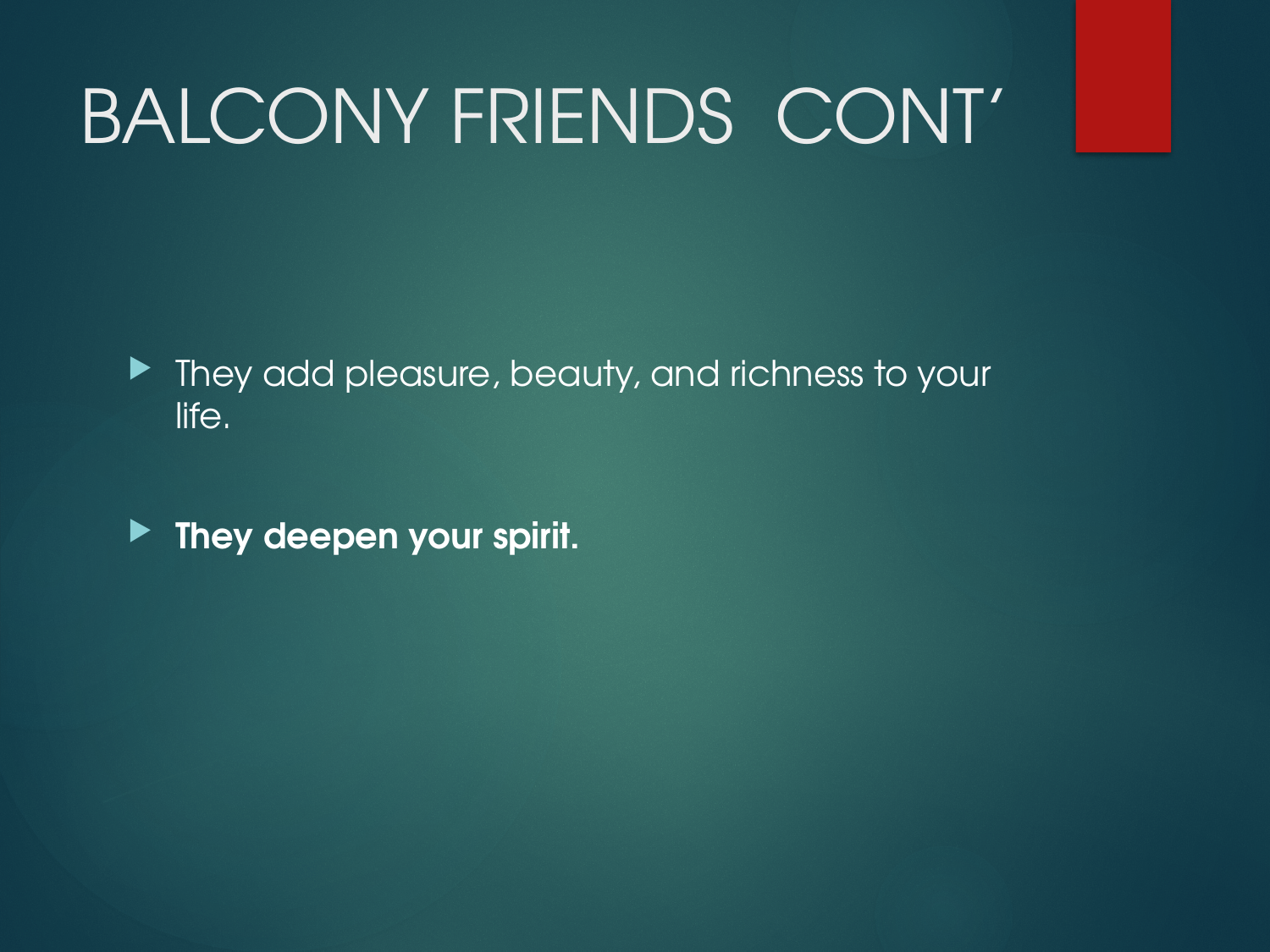

# BALCONY FRIENDS  CONT’

They add pleasure, beauty, and richness to your life.

They deepen your spirit.